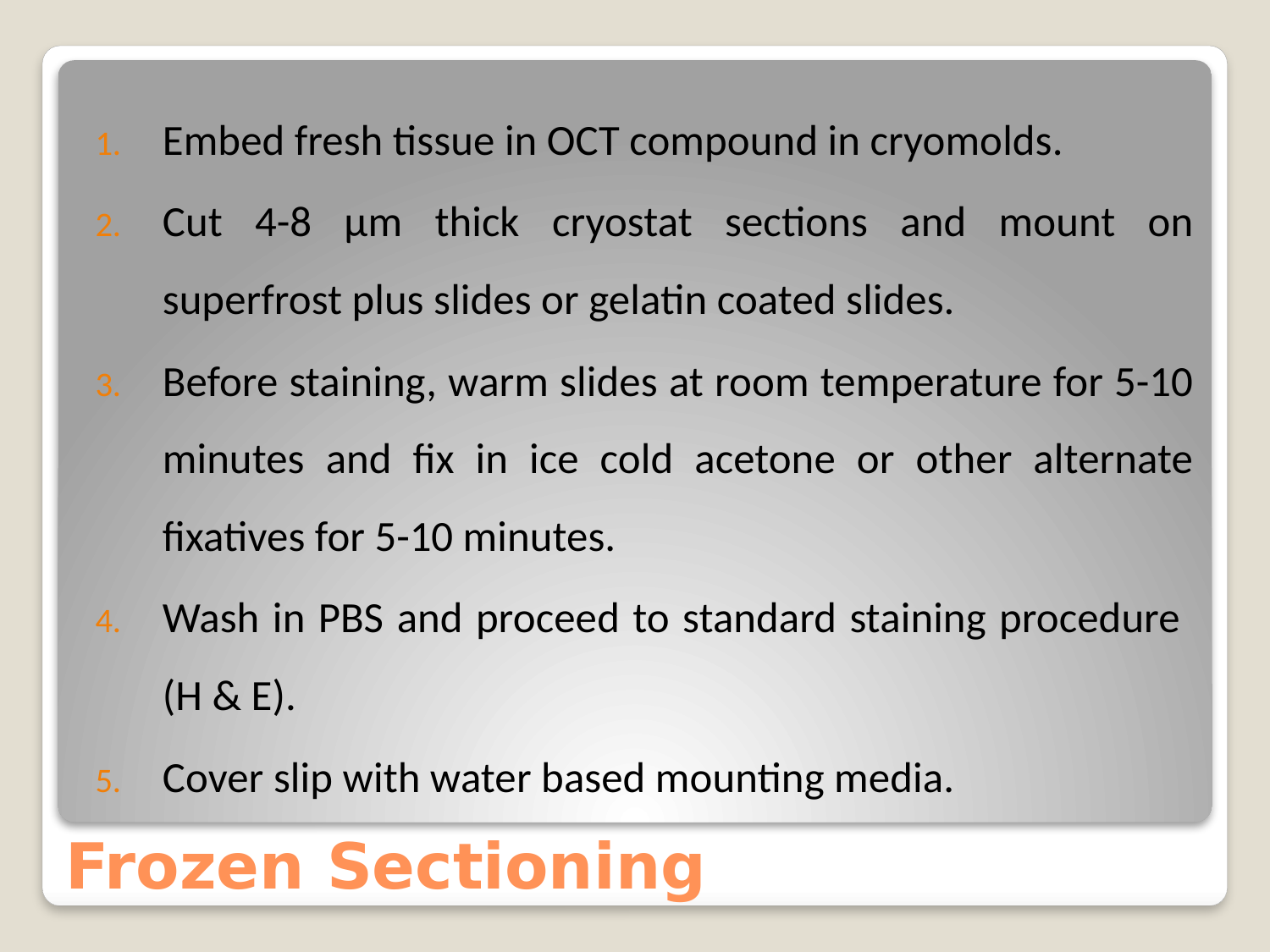

Embed fresh tissue in OCT compound in cryomolds.
Cut 4-8 μm thick cryostat sections and mount on superfrost plus slides or gelatin coated slides.
Before staining, warm slides at room temperature for 5-10 minutes and fix in ice cold acetone or other alternate fixatives for 5-10 minutes.
Wash in PBS and proceed to standard staining procedure  (H & E).
Cover slip with water based mounting media.

# Frozen Sectioning